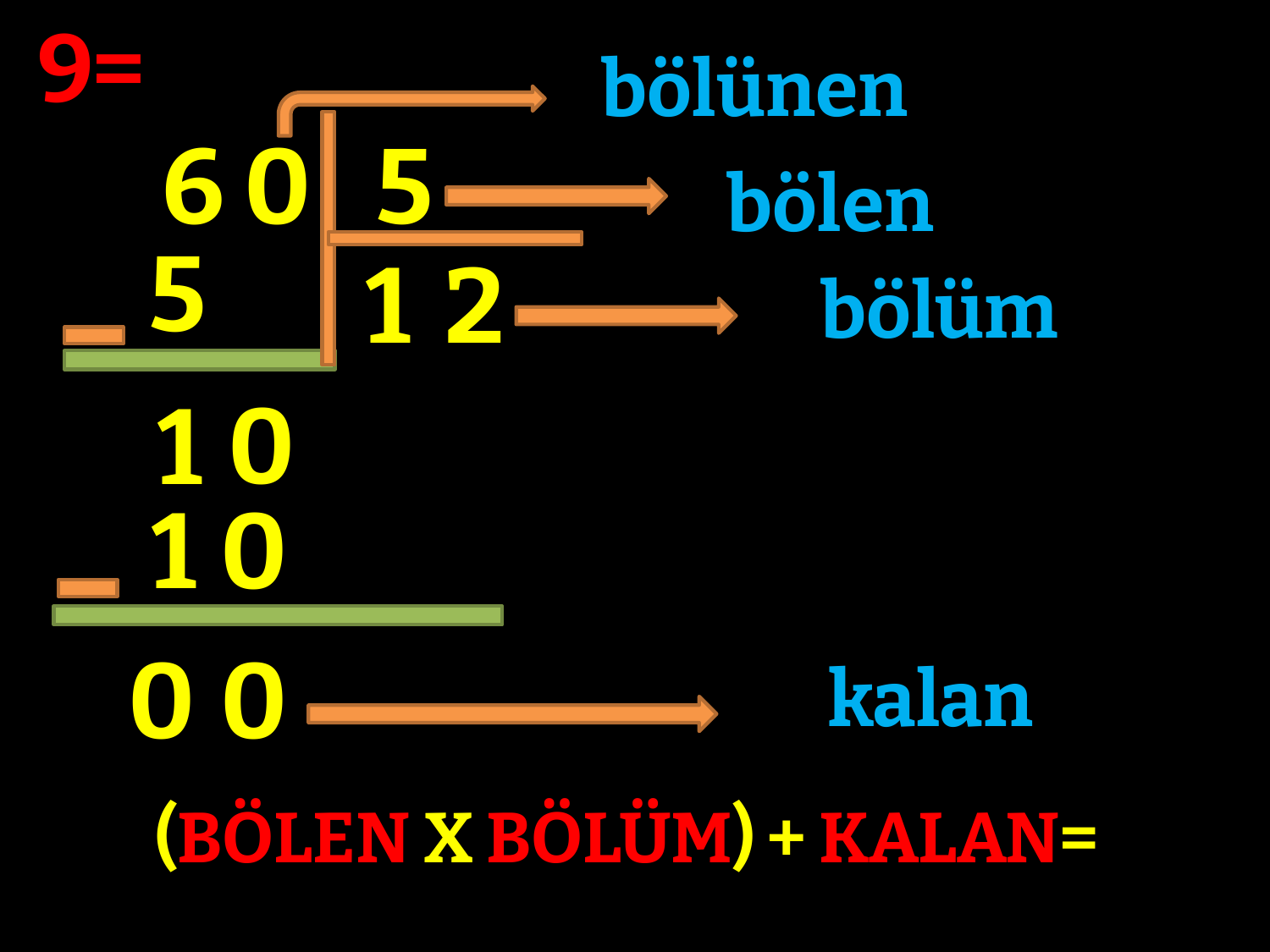

9=
bölünen

0
6
5
bölen

5
1
2
bölüm
#

0
1
1
0

0
0
kalan

(BÖLEN X BÖLÜM) + KALAN=